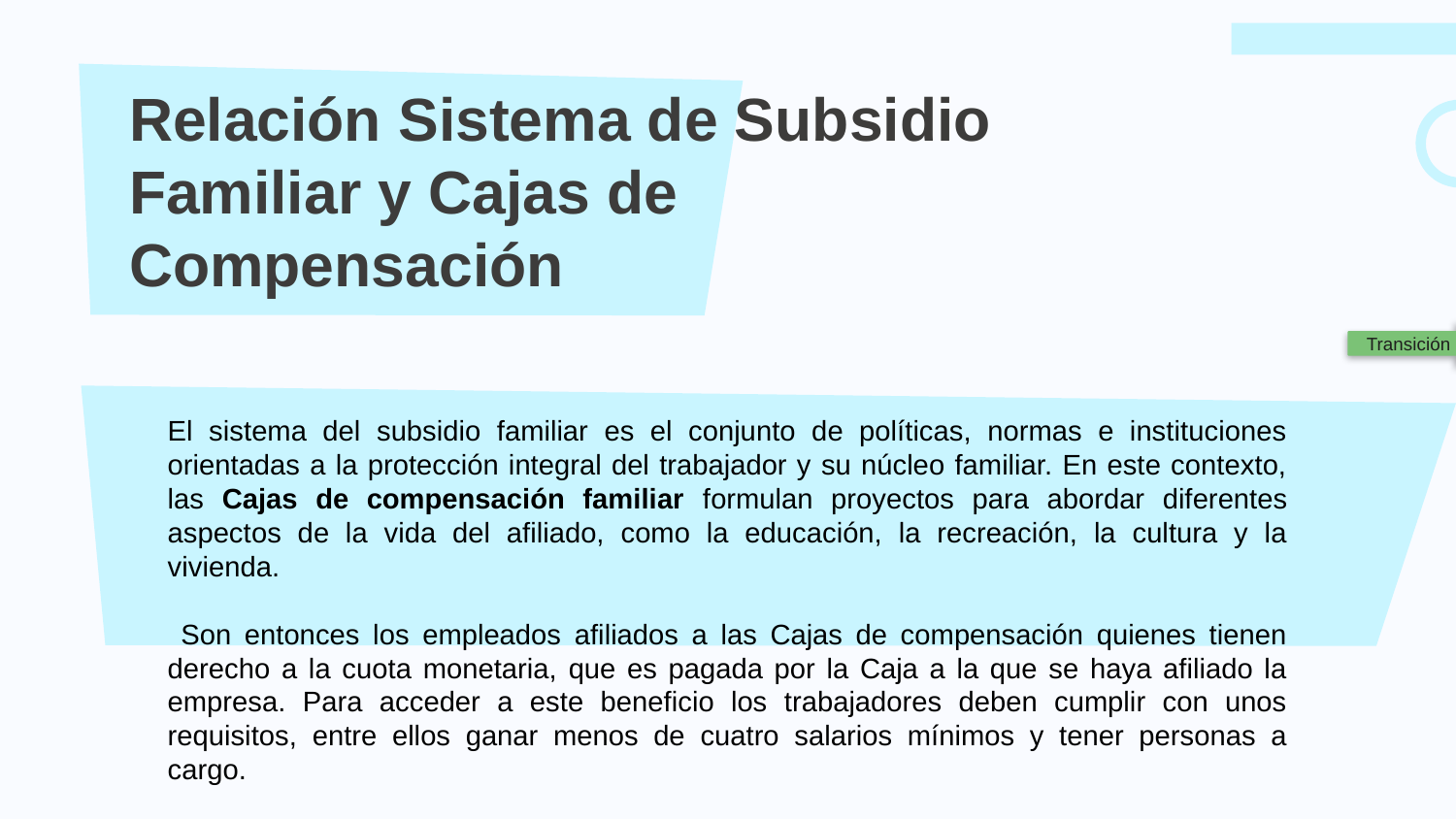

# Relación Sistema de Subsidio Familiar y Cajas de Compensación
Transición

El sistema del subsidio familiar es el conjunto de políticas, normas e instituciones orientadas a la protección integral del trabajador y su núcleo familiar. En este contexto, las Cajas de compensación familiar formulan proyectos para abordar diferentes aspectos de la vida del afiliado, como la educación, la recreación, la cultura y la vivienda.

 Son entonces los empleados afiliados a las Cajas de compensación quienes tienen derecho a la cuota monetaria, que es pagada por la Caja a la que se haya afiliado la empresa. Para acceder a este beneficio los trabajadores deben cumplir con unos requisitos, entre ellos ganar menos de cuatro salarios mínimos y tener personas a cargo.